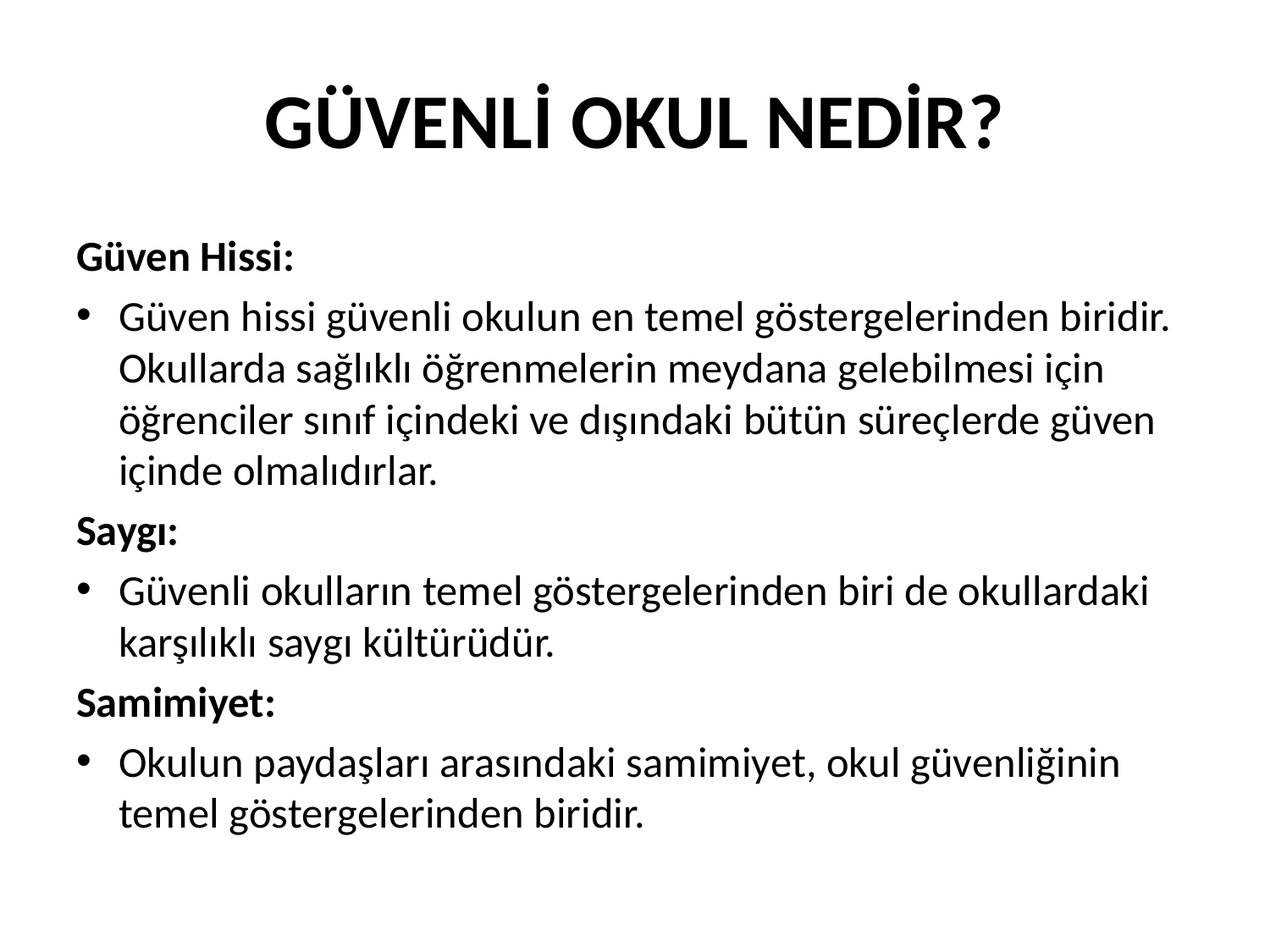

# GÜVENLİ OKUL NEDİR?
Güven Hissi:
Güven hissi güvenli okulun en temel göstergelerinden biridir. Okullarda sağlıklı öğrenmelerin meydana gelebilmesi için öğrenciler sınıf içindeki ve dışındaki bütün süreçlerde güven içinde olmalıdırlar.
Saygı:
Güvenli okulların temel göstergelerinden biri de okullardaki karşılıklı saygı kültürüdür.
Samimiyet:
Okulun paydaşları arasındaki samimiyet, okul güvenliğinin temel göstergelerinden biridir.